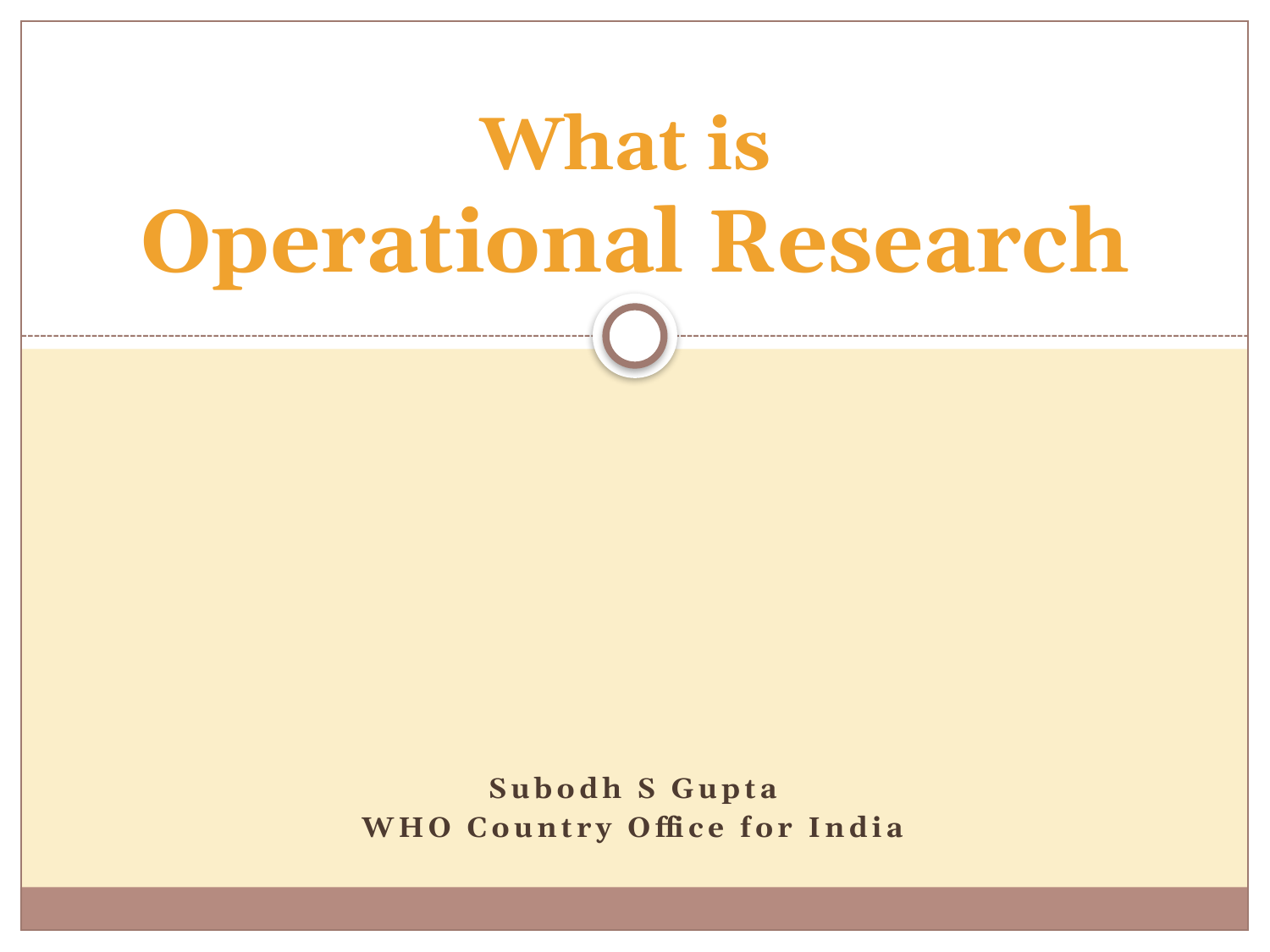

# What is Operational Research
Subodh S Gupta
WHO Country Office for India